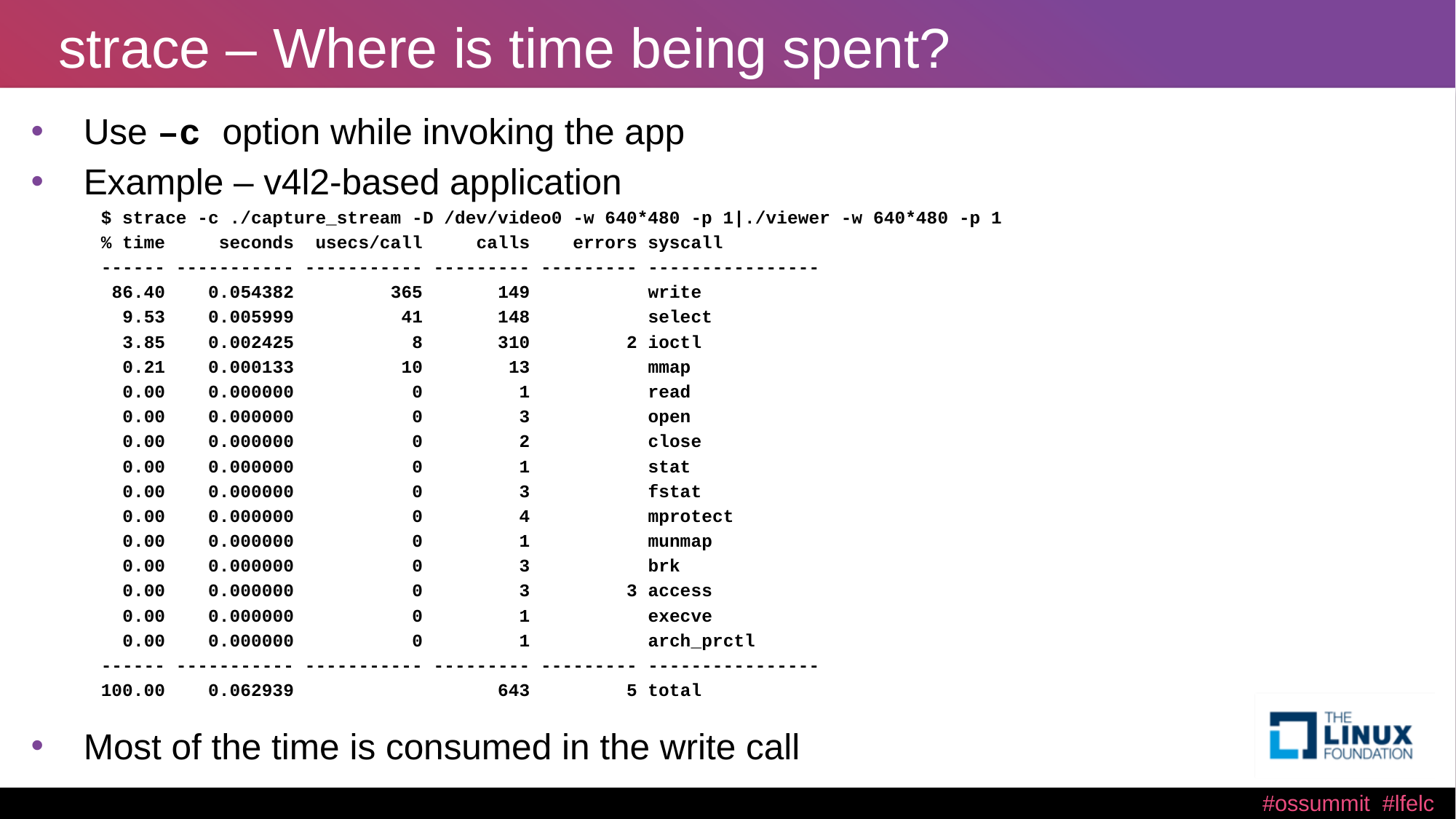

# strace – Where is time being spent?
Use –c option while invoking the app
Example – v4l2-based application
$ strace -c ./capture_stream -D /dev/video0 -w 640*480 -p 1|./viewer -w 640*480 -p 1
% time     seconds  usecs/call     calls    errors syscall
------ ----------- ----------- --------- --------- ----------------
 86.40    0.054382         365       149           write
  9.53    0.005999          41       148           select
  3.85    0.002425           8       310         2 ioctl
  0.21    0.000133          10        13           mmap
  0.00    0.000000           0         1           read
  0.00    0.000000           0         3           open
  0.00    0.000000           0         2           close
  0.00    0.000000           0         1           stat
  0.00    0.000000           0         3           fstat
  0.00    0.000000           0         4           mprotect
  0.00    0.000000           0         1           munmap
  0.00    0.000000           0         3           brk
  0.00    0.000000           0         3         3 access
  0.00    0.000000           0         1           execve
  0.00    0.000000           0         1           arch_prctl
------ ----------- ----------- --------- --------- ----------------
100.00    0.062939                   643         5 total

Most of the time is consumed in the write call